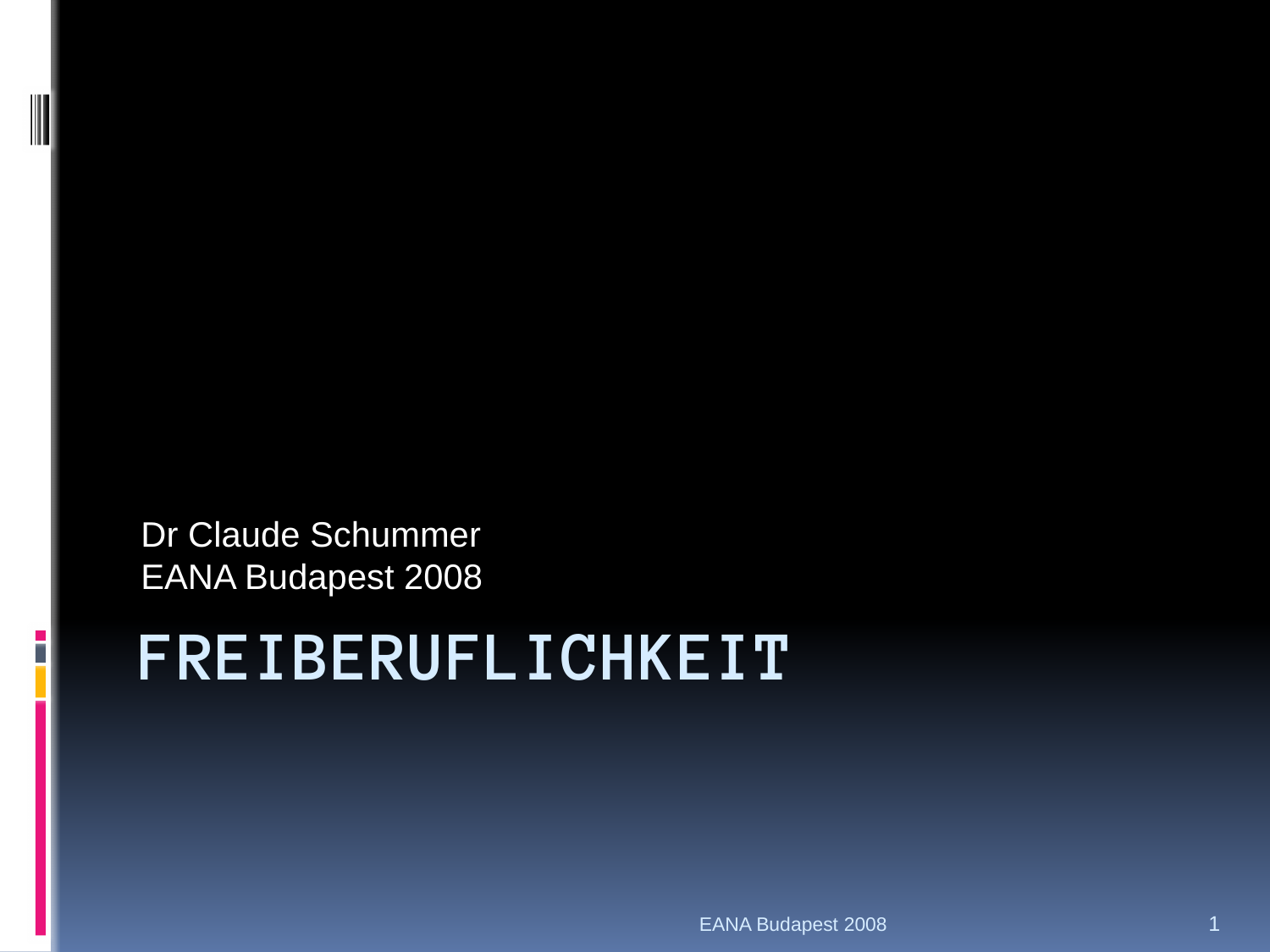

Dr Claude Schummer
EANA Budapest 2008
# Freiberuflichkeit
EANA Budapest 2008
1